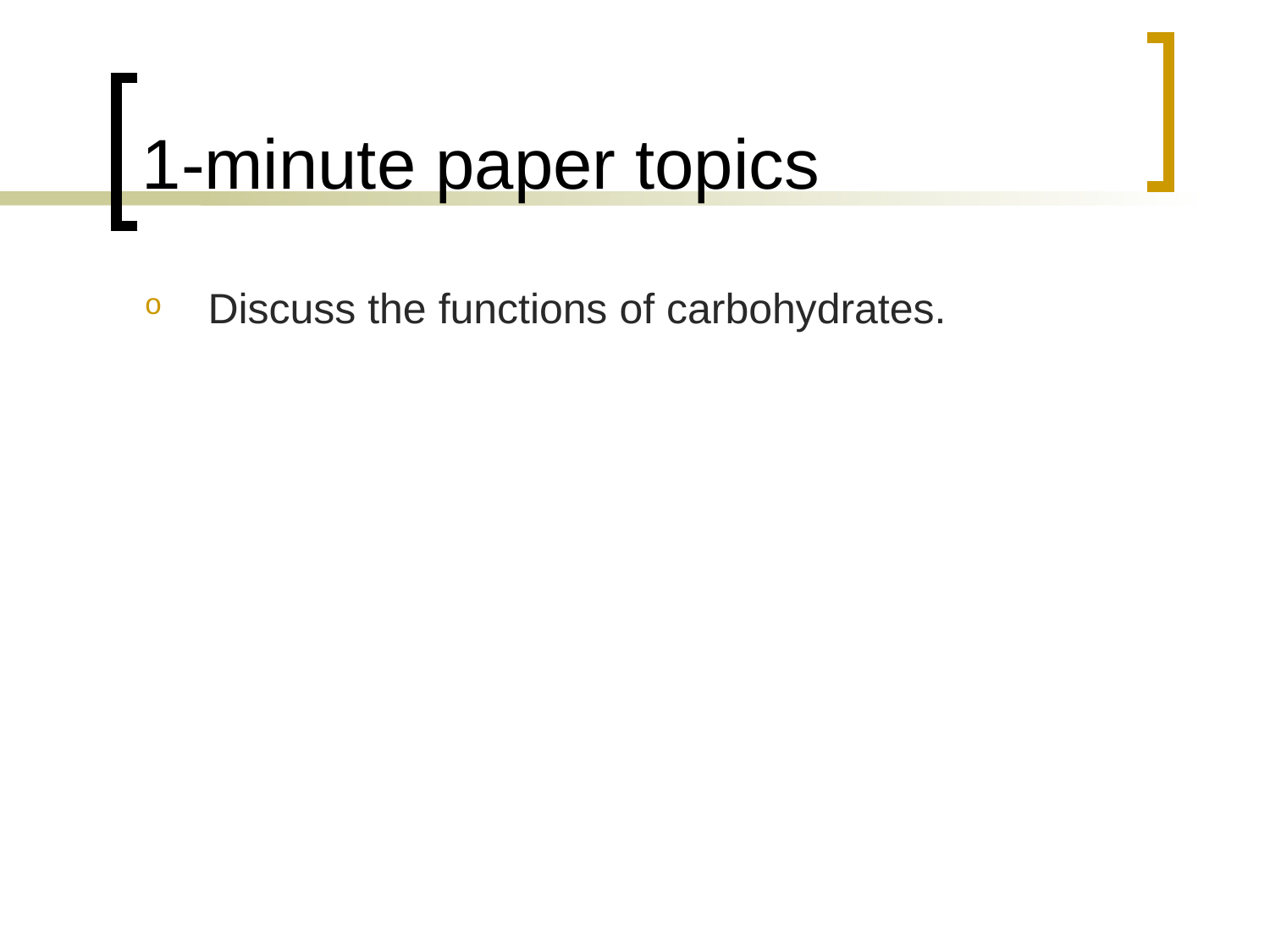

# 1-minute paper topics
Discuss the functions of carbohydrates.